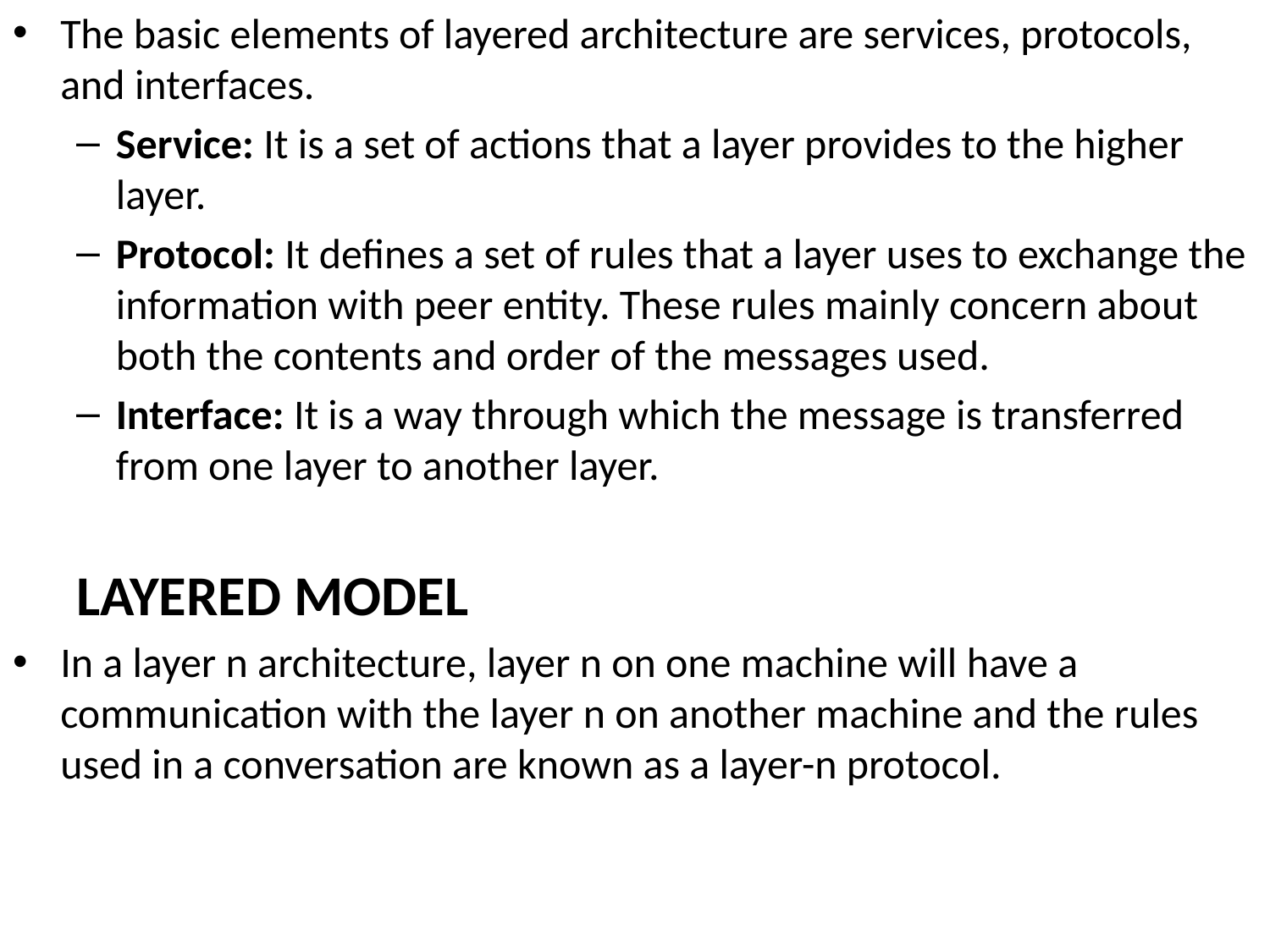

The basic elements of layered architecture are services, protocols, and interfaces.
Service: It is a set of actions that a layer provides to the higher layer.
Protocol: It defines a set of rules that a layer uses to exchange the information with peer entity. These rules mainly concern about both the contents and order of the messages used.
Interface: It is a way through which the message is transferred from one layer to another layer.

LAYERED MODEL
In a layer n architecture, layer n on one machine will have a communication with the layer n on another machine and the rules used in a conversation are known as a layer-n protocol.

#